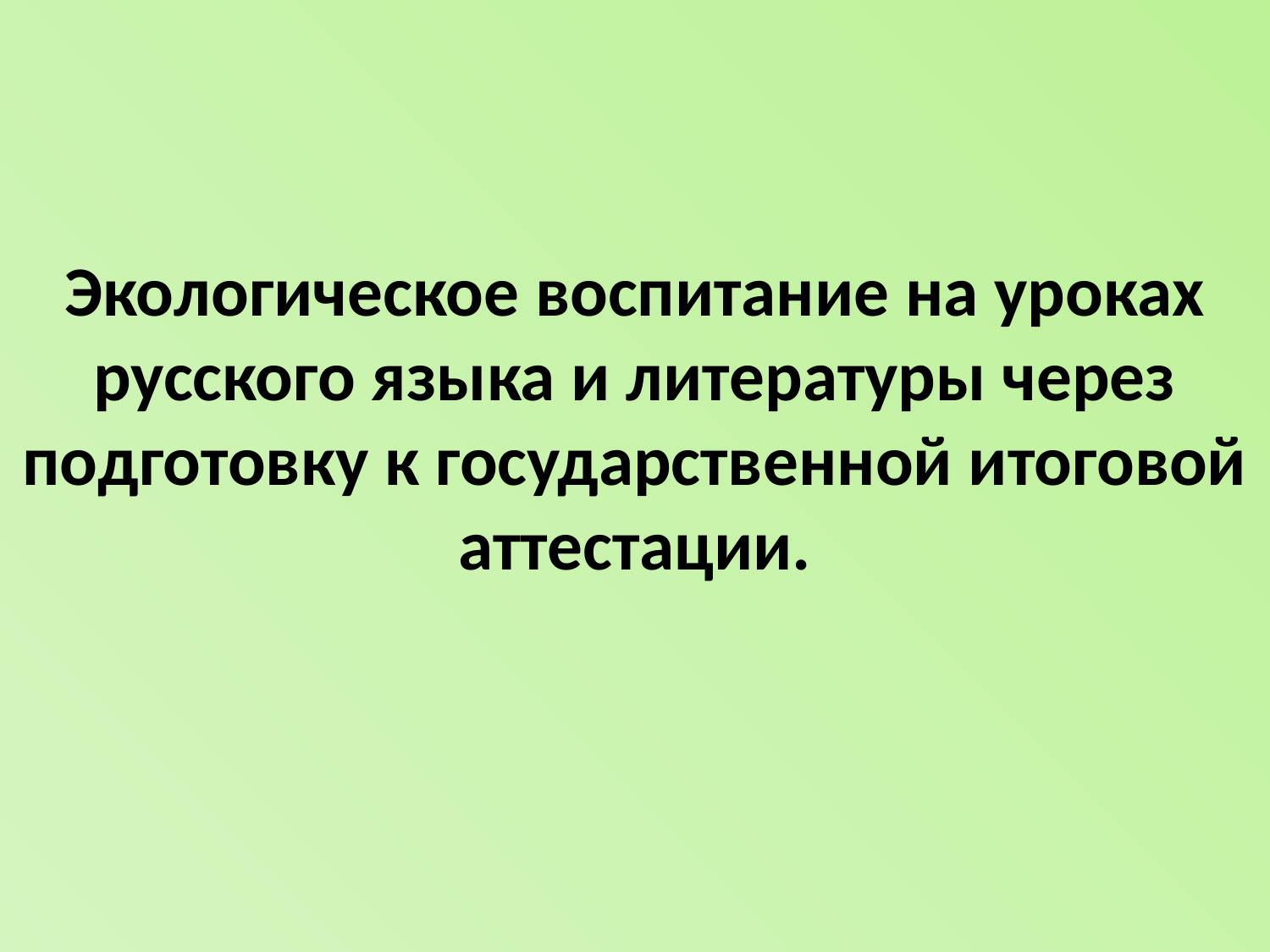

Экологическое воспитание на уроках русского языка и литературы через подготовку к государственной итоговой аттестации.

#